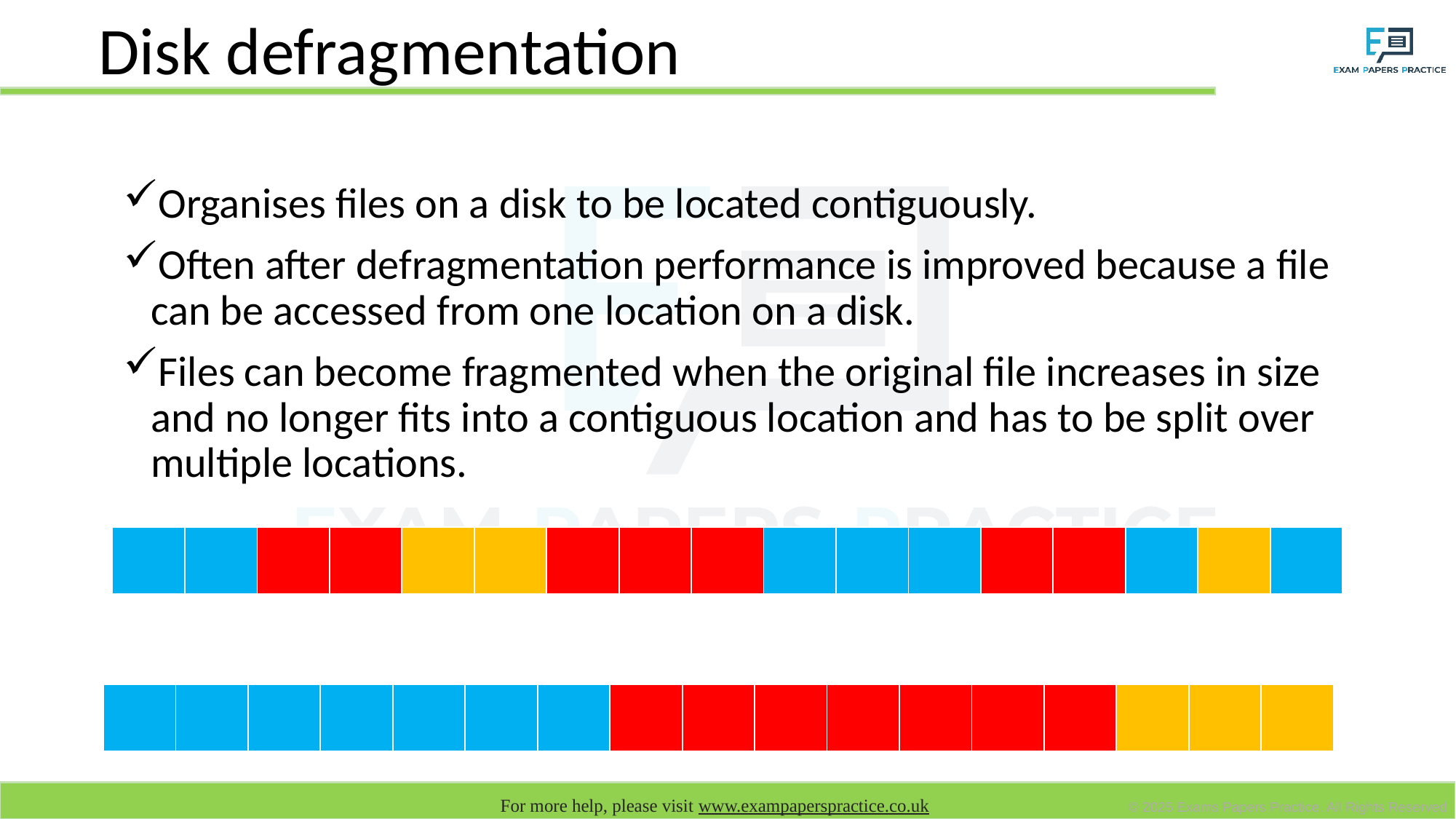

# Disk defragmentation
Organises files on a disk to be located contiguously.
Often after defragmentation performance is improved because a file can be accessed from one location on a disk.
Files can become fragmented when the original file increases in size and no longer fits into a contiguous location and has to be split over multiple locations.

|  |  |  |  |  |  |  |  |  |  |  |  |  |  |  |  |  |
| --- | --- | --- | --- | --- | --- | --- | --- | --- | --- | --- | --- | --- | --- | --- | --- | --- |
|  |  |  |  |  |  |  |  |  |  |  |  |  |  |  |  |  |
| --- | --- | --- | --- | --- | --- | --- | --- | --- | --- | --- | --- | --- | --- | --- | --- | --- |